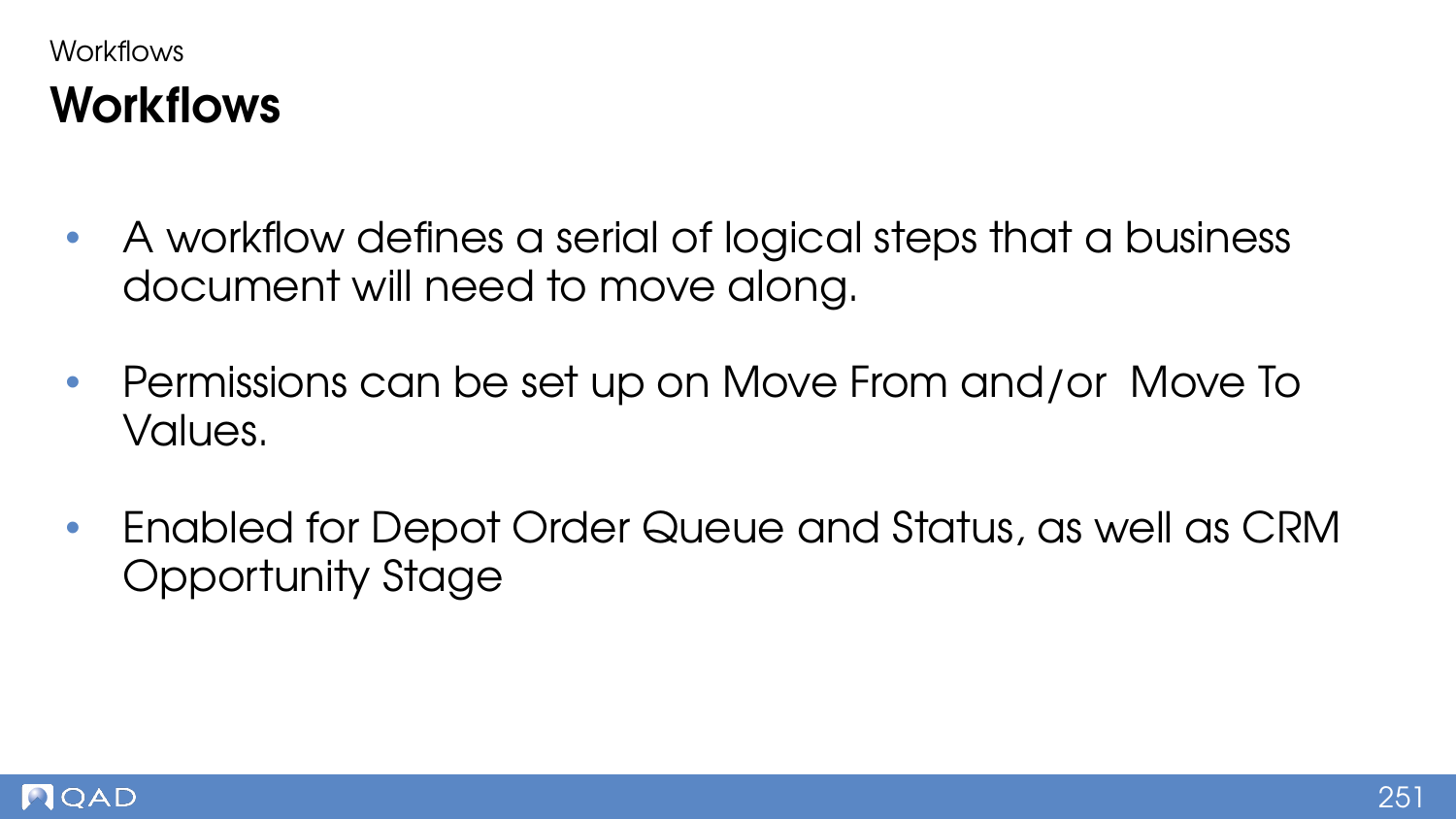

Workflows
# Workflows

A workflow defines a serial of logical steps that a business document will need to move along.

Permissions can be set up on Move From and/or  Move To Values.

Enabled for Depot Order Queue and Status, as well as CRM Opportunity Stage
251